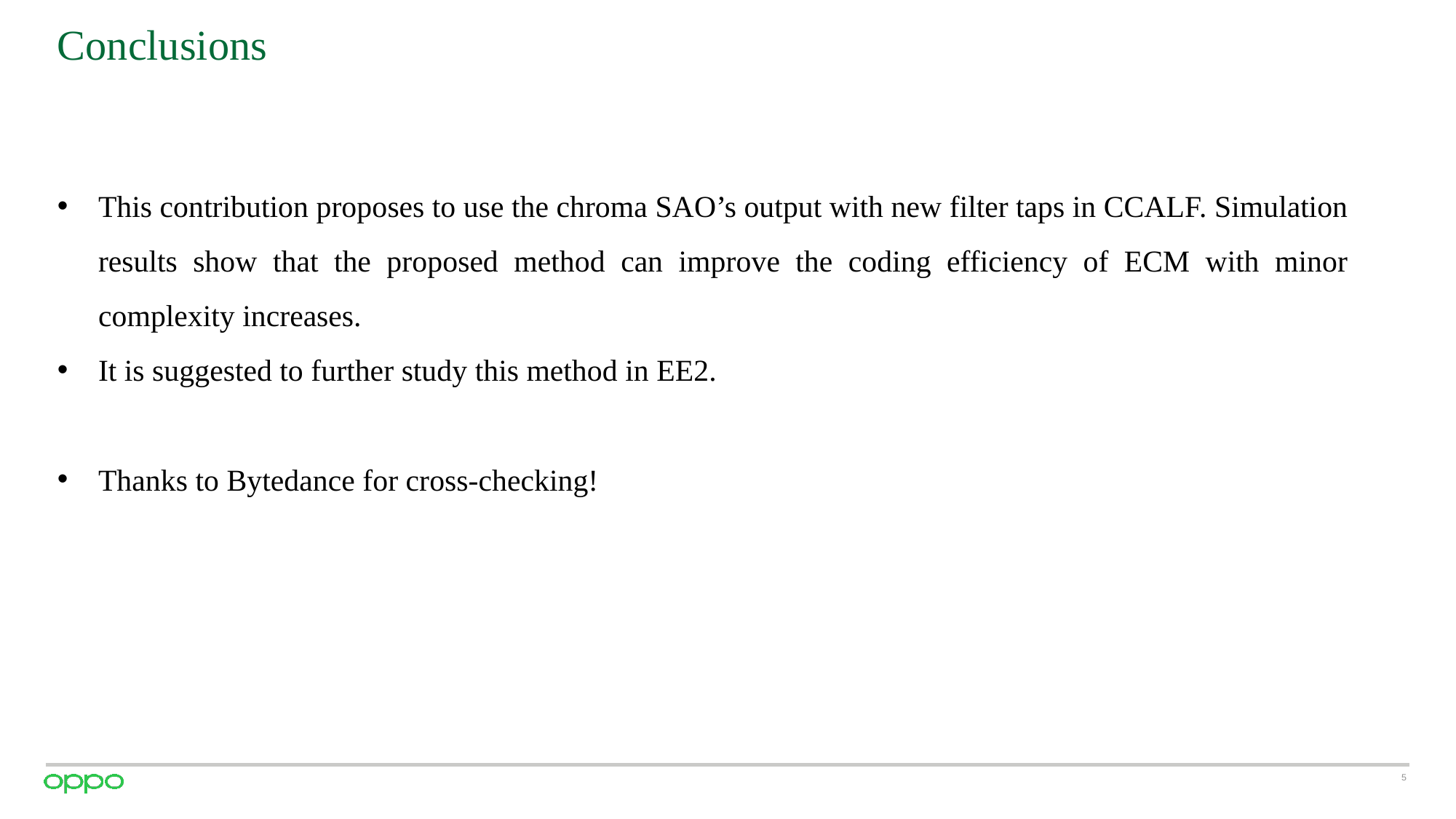

Conclusions
This contribution proposes to use the chroma SAO’s output with new filter taps in CCALF. Simulation results show that the proposed method can improve the coding efficiency of ECM with minor complexity increases.
It is suggested to further study this method in EE2.

Thanks to Bytedance for cross-checking!